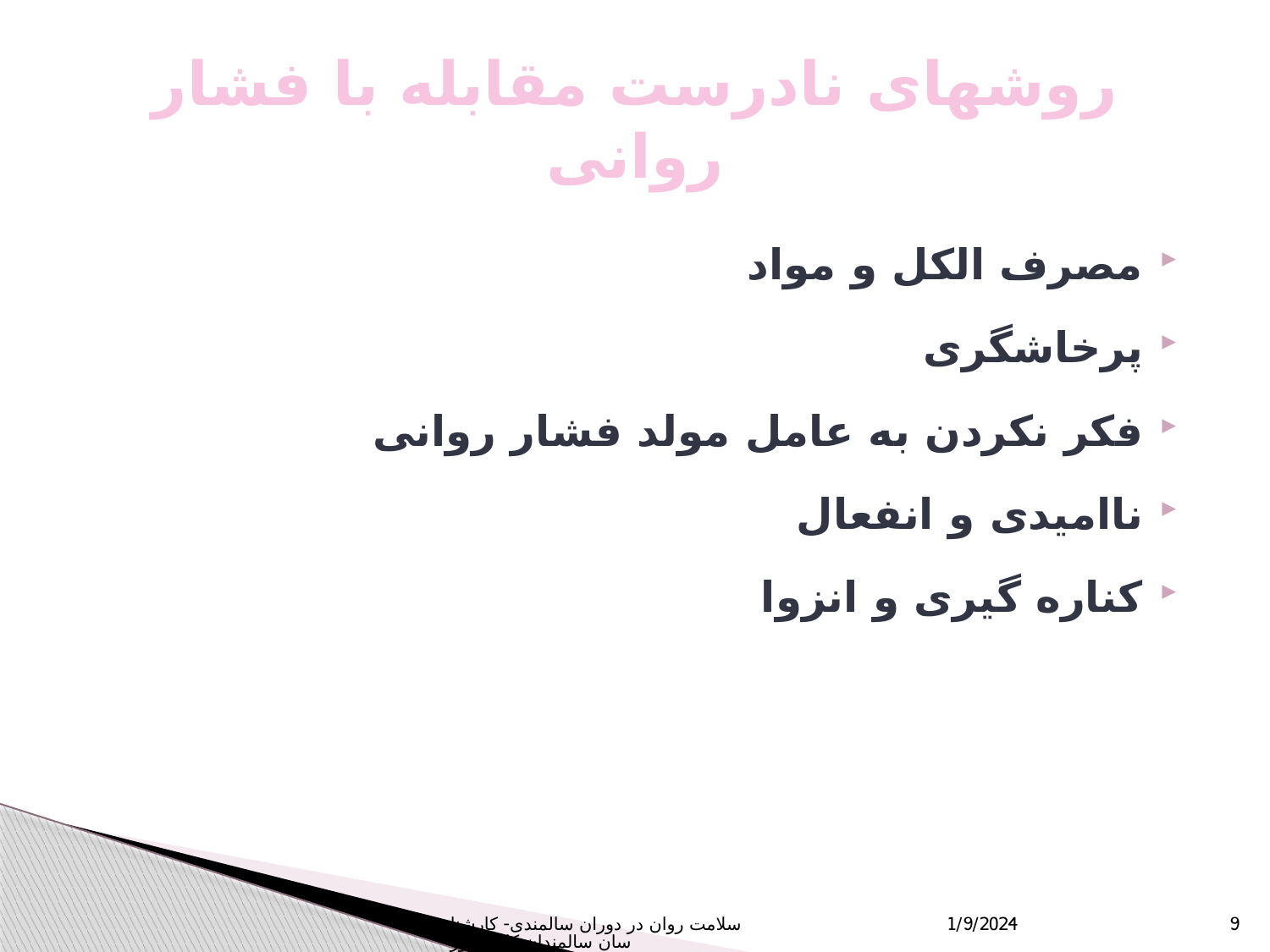

# روشهای نادرست مقابله با فشار روانی
مصرف الکل و مواد
پرخاشگری
فکر نکردن به عامل مولد فشار روانی
ناامیدی و انفعال
کناره گیری و انزوا

سلامت روان در دوران سالمندی- کارشناسان سالمندان کل کشور
1/9/2024
9